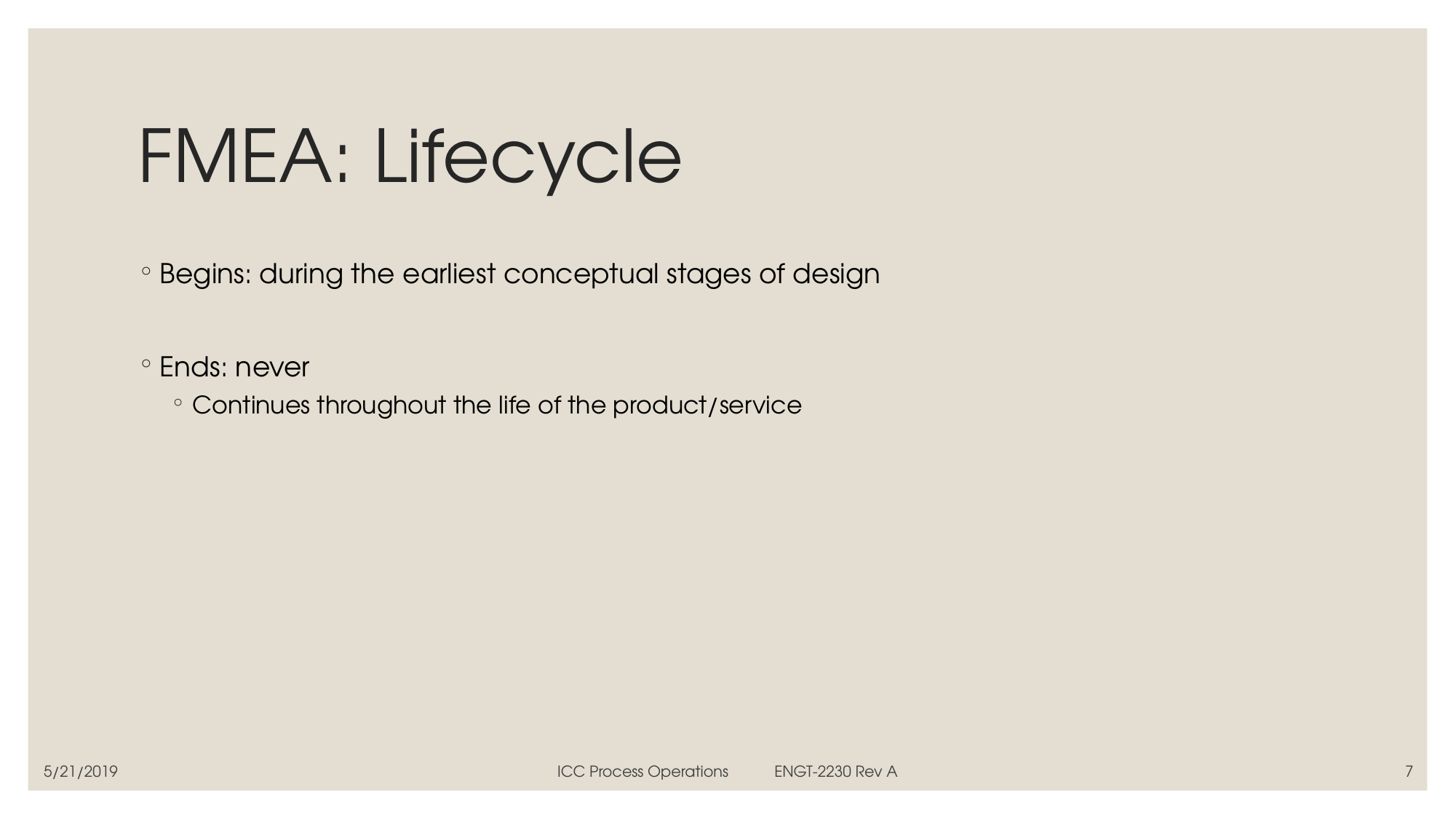

# FMEA: Lifecycle
Begins: during the earliest conceptual stages of design

Ends: never
Continues throughout the life of the product/service
5/21/2019
ICC Process Operations           ENGT-2230 Rev A
7